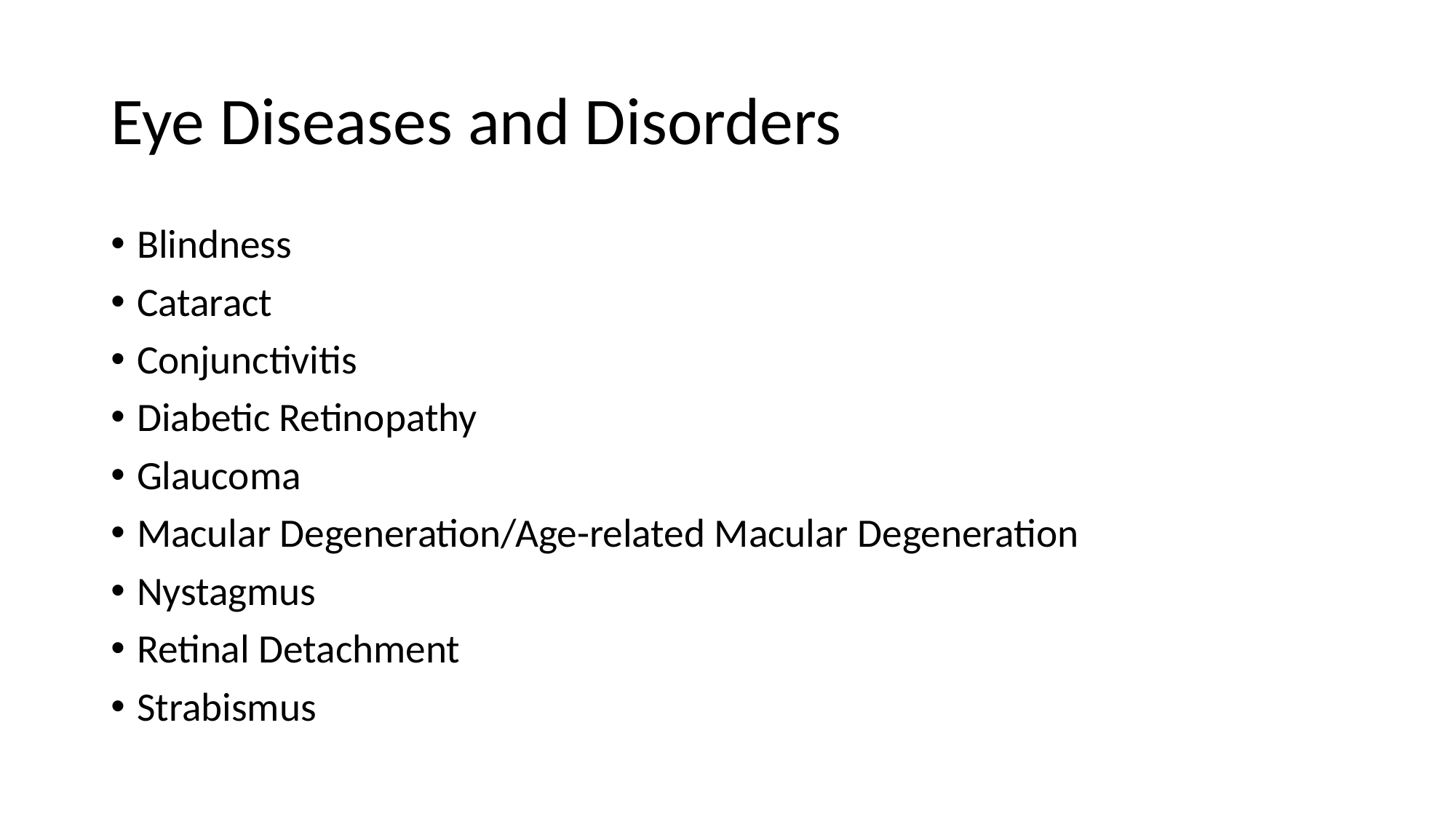

# Eye Diseases and Disorders
Blindness
Cataract
Conjunctivitis
Diabetic Retinopathy
Glaucoma
Macular Degeneration/Age-related Macular Degeneration
Nystagmus
Retinal Detachment
Strabismus